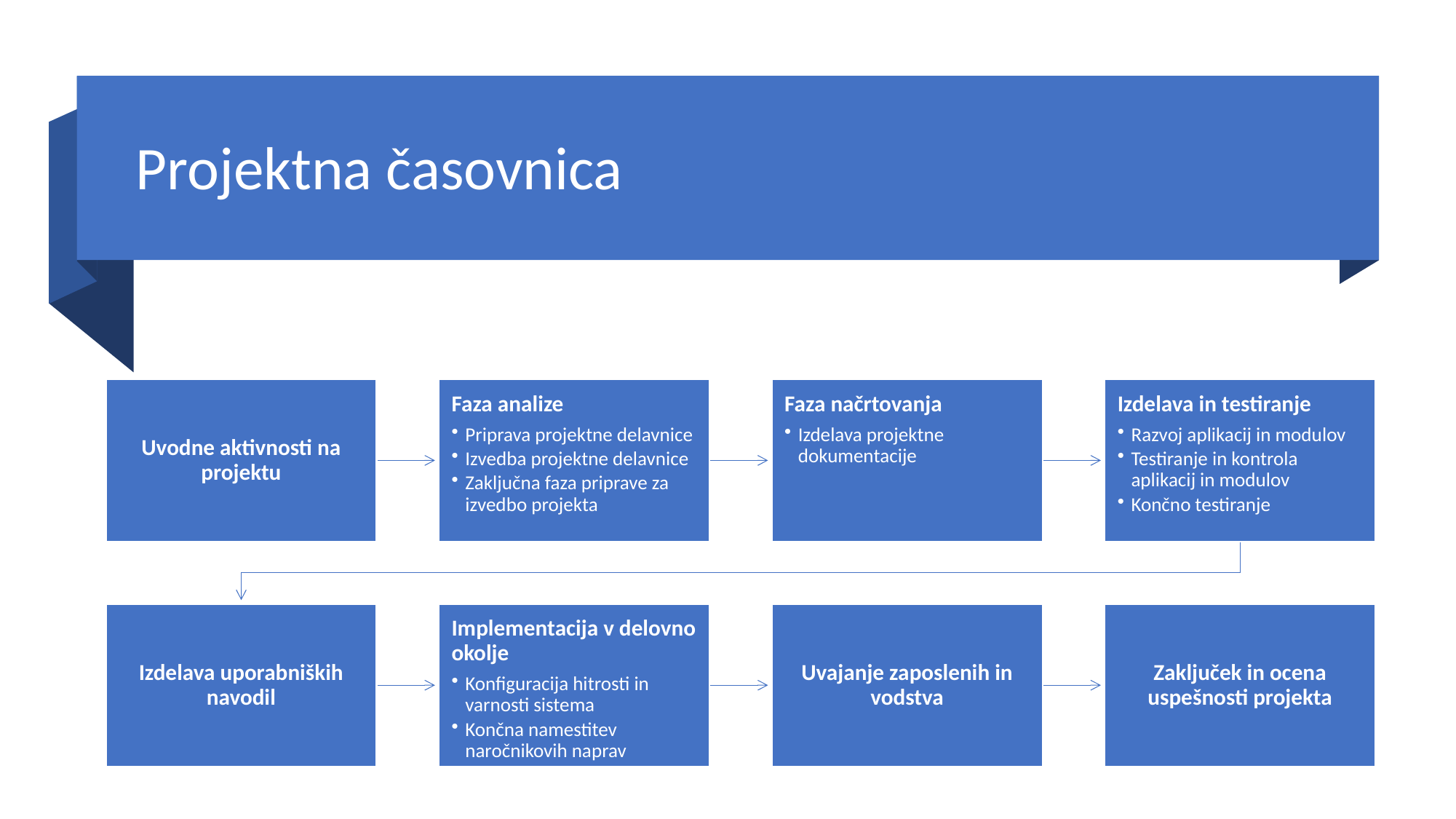

# Projektna časovnica

Uvodne aktivnosti na projektu

Faza analize
Priprava projektne delavnice
Izvedba projektne delavnice
Zaključna faza priprave za izvedbo projekta

Faza načrtovanja
Izdelava projektne dokumentacije

Izdelava in testiranje
Razvoj aplikacij in modulov
Testiranje in kontrola aplikacij in modulov
Končno testiranje

Izdelava uporabniških navodil

Implementacija v delovno okolje
Konfiguracija hitrosti in varnosti sistema
Končna namestitev naročnikovih naprav

Uvajanje zaposlenih in vodstva
Zaključek in ocena uspešnosti projekta